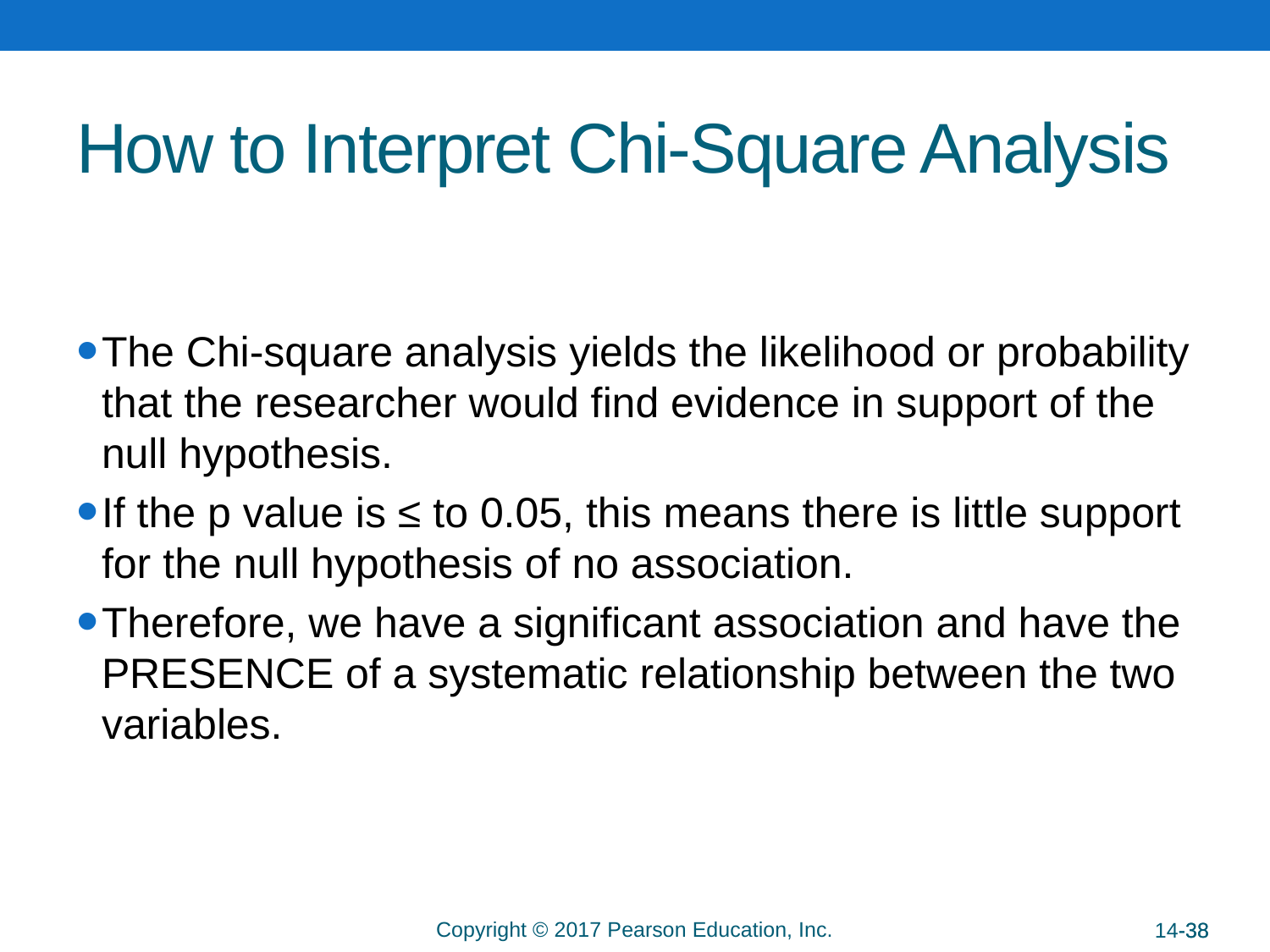

# How to Interpret Chi-Square Analysis
The Chi-square analysis yields the likelihood or probability that the researcher would find evidence in support of the null hypothesis.
If the p value is ≤ to 0.05, this means there is little support for the null hypothesis of no association.
Therefore, we have a significant association and have the PRESENCE of a systematic relationship between the two variables.